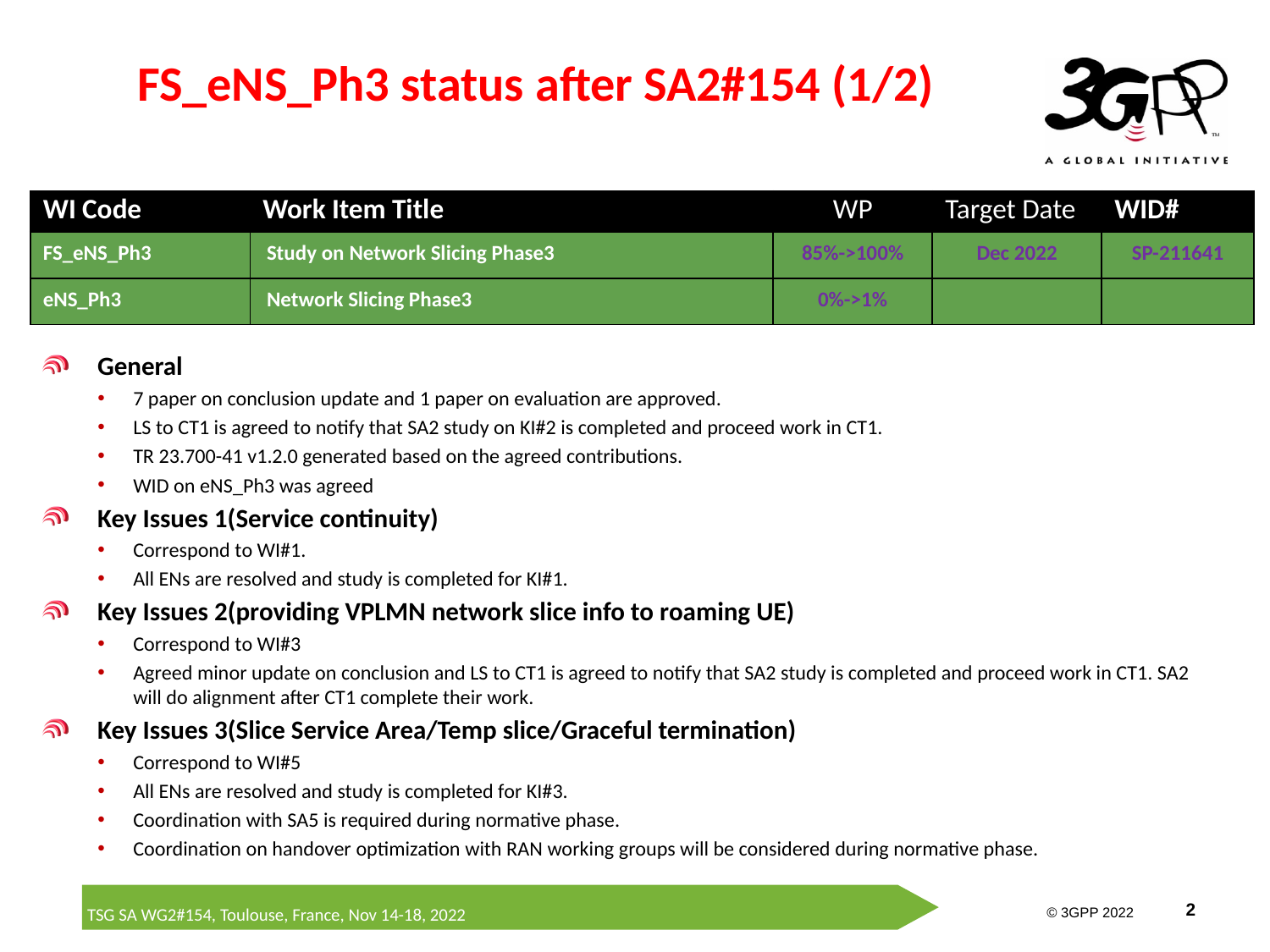

# FS_eNS_Ph3 status after SA2#154 (1/2)
| WI Code | Work Item Title | WP | Target Date | WID# |
| --- | --- | --- | --- | --- |
| FS\_eNS\_Ph3 | Study on Network Slicing Phase3 | 85%->100% | Dec 2022 | SP-211641 |
| eNS\_Ph3 | Network Slicing Phase3 | 0%->1% |  |  |
General
7 paper on conclusion update and 1 paper on evaluation are approved.
LS to CT1 is agreed to notify that SA2 study on KI#2 is completed and proceed work in CT1.
TR 23.700-41 v1.2.0 generated based on the agreed contributions.
WID on eNS_Ph3 was agreed
Key Issues 1(Service continuity)
Correspond to WI#1.
All ENs are resolved and study is completed for KI#1.
Key Issues 2(providing VPLMN network slice info to roaming UE)
Correspond to WI#3
Agreed minor update on conclusion and LS to CT1 is agreed to notify that SA2 study is completed and proceed work in CT1. SA2 will do alignment after CT1 complete their work.
Key Issues 3(Slice Service Area/Temp slice/Graceful termination)
Correspond to WI#5
All ENs are resolved and study is completed for KI#3.
Coordination with SA5 is required during normative phase.
Coordination on handover optimization with RAN working groups will be considered during normative phase.